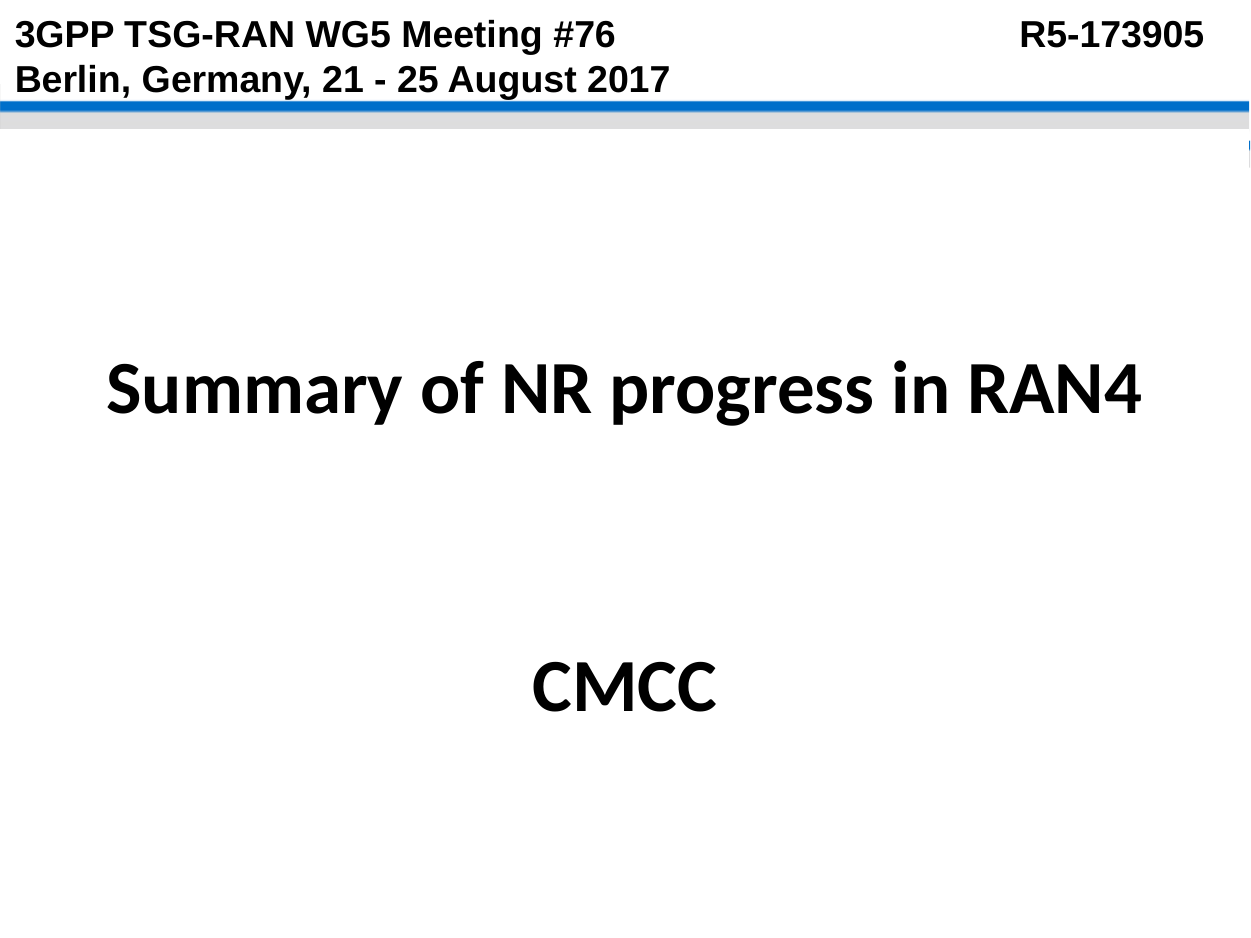

3GPP TSG-RAN WG5 Meeting #76		          R5-173905 Berlin, Germany, 21 - 25 August 2017
# Summary of NR progress in RAN4
CMCC